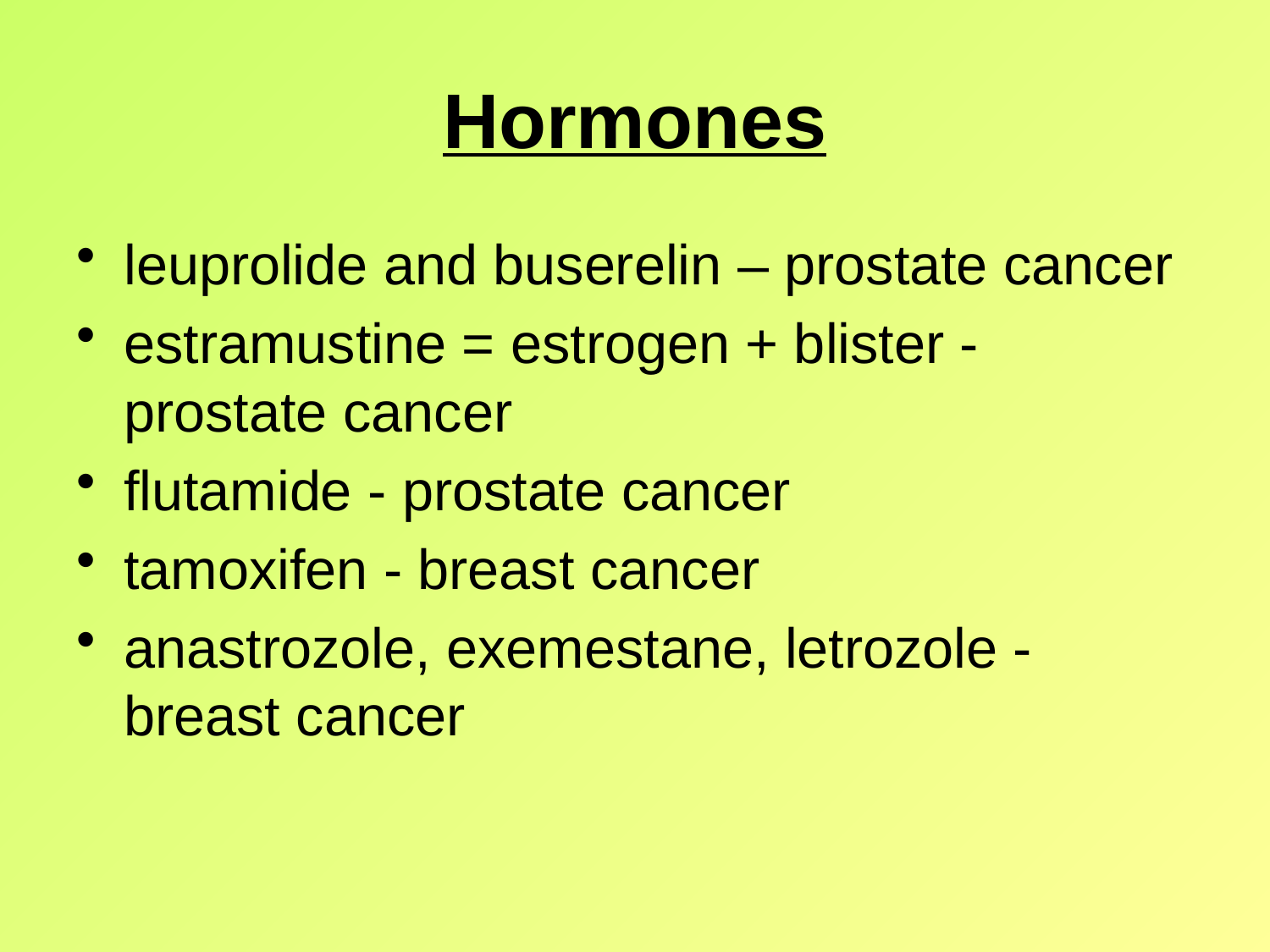

# Hormones
leuprolide and buserelin – prostate cancer
estramustine = estrogen + blister - prostate cancer
flutamide - prostate cancer
tamoxifen - breast cancer
anastrozole, exemestane, letrozole - breast cancer